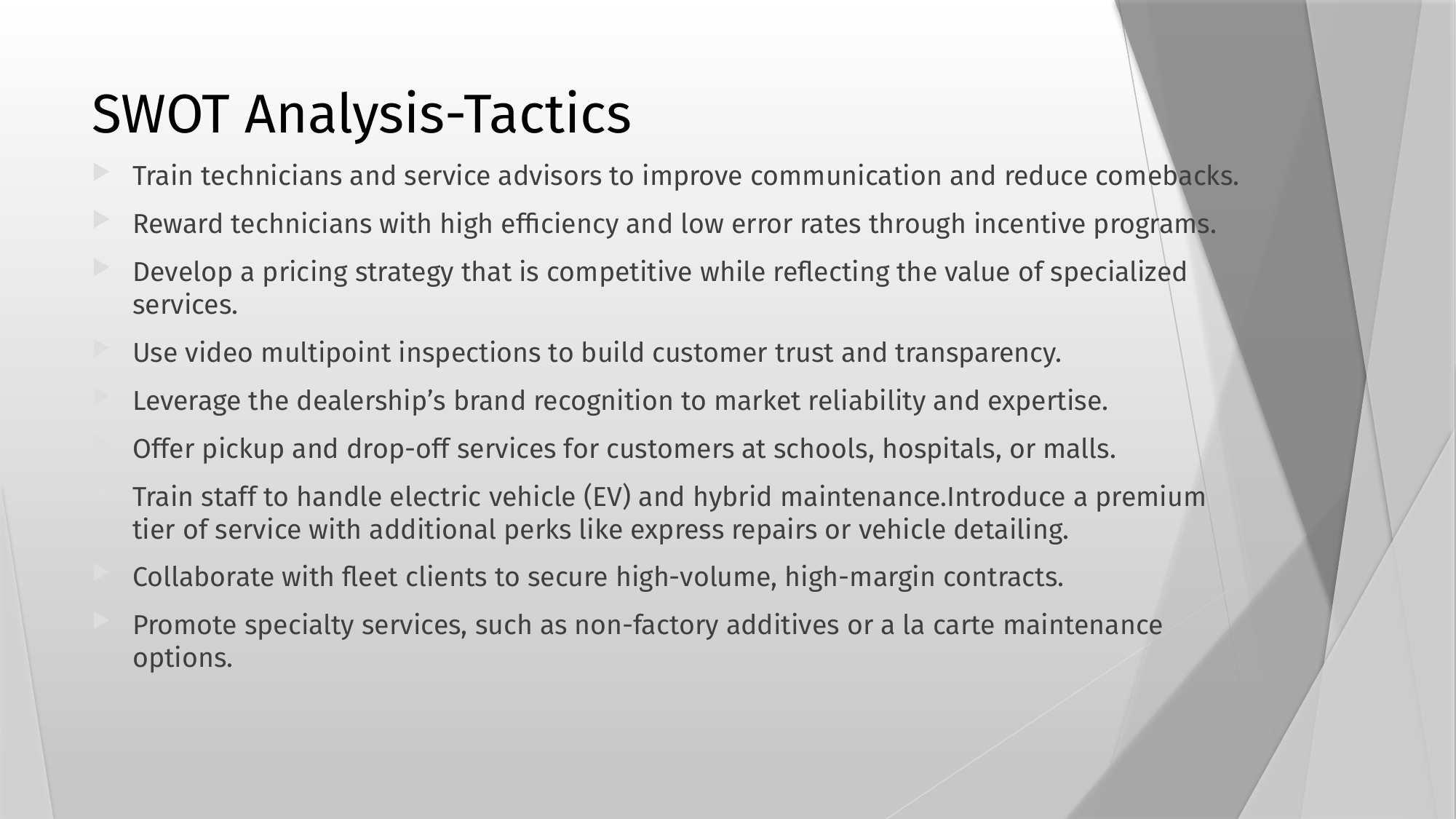

# SWOT Analysis-Tactics
Train technicians and service advisors to improve communication and reduce comebacks.
Reward technicians with high efficiency and low error rates through incentive programs.
Develop a pricing strategy that is competitive while reflecting the value of specialized services.
Use video multipoint inspections to build customer trust and transparency.
Leverage the dealership’s brand recognition to market reliability and expertise.
Offer pickup and drop-off services for customers at schools, hospitals, or malls.
Train staff to handle electric vehicle (EV) and hybrid maintenance.Introduce a premium tier of service with additional perks like express repairs or vehicle detailing.
Collaborate with fleet clients to secure high-volume, high-margin contracts.
Promote specialty services, such as non-factory additives or a la carte maintenance options.